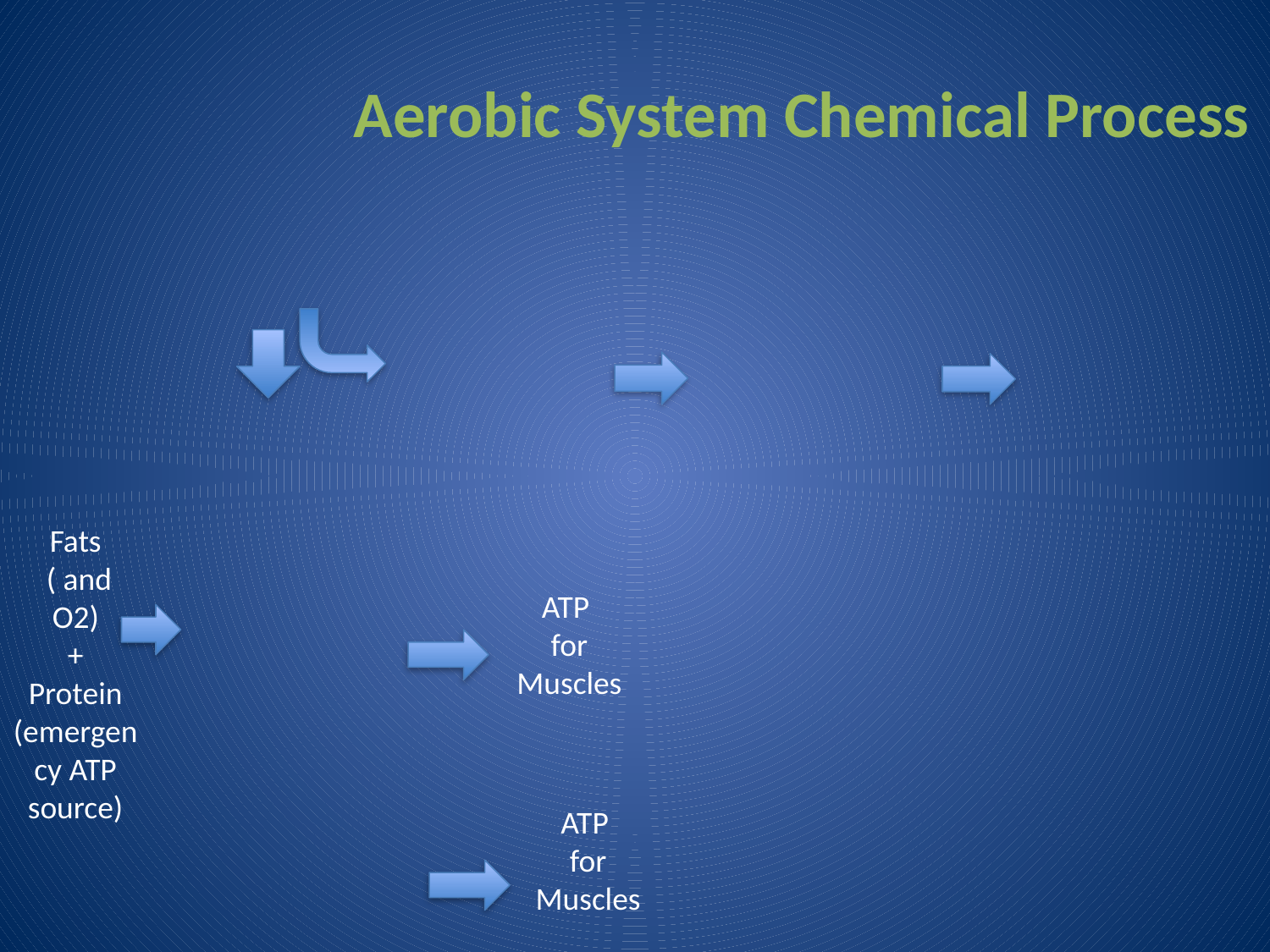

# Aerobic System Chemical Process

Fats
 ( and O2)
+
Protein
(emergency ATP source)
ATP
for Muscles

ATP
for Muscles